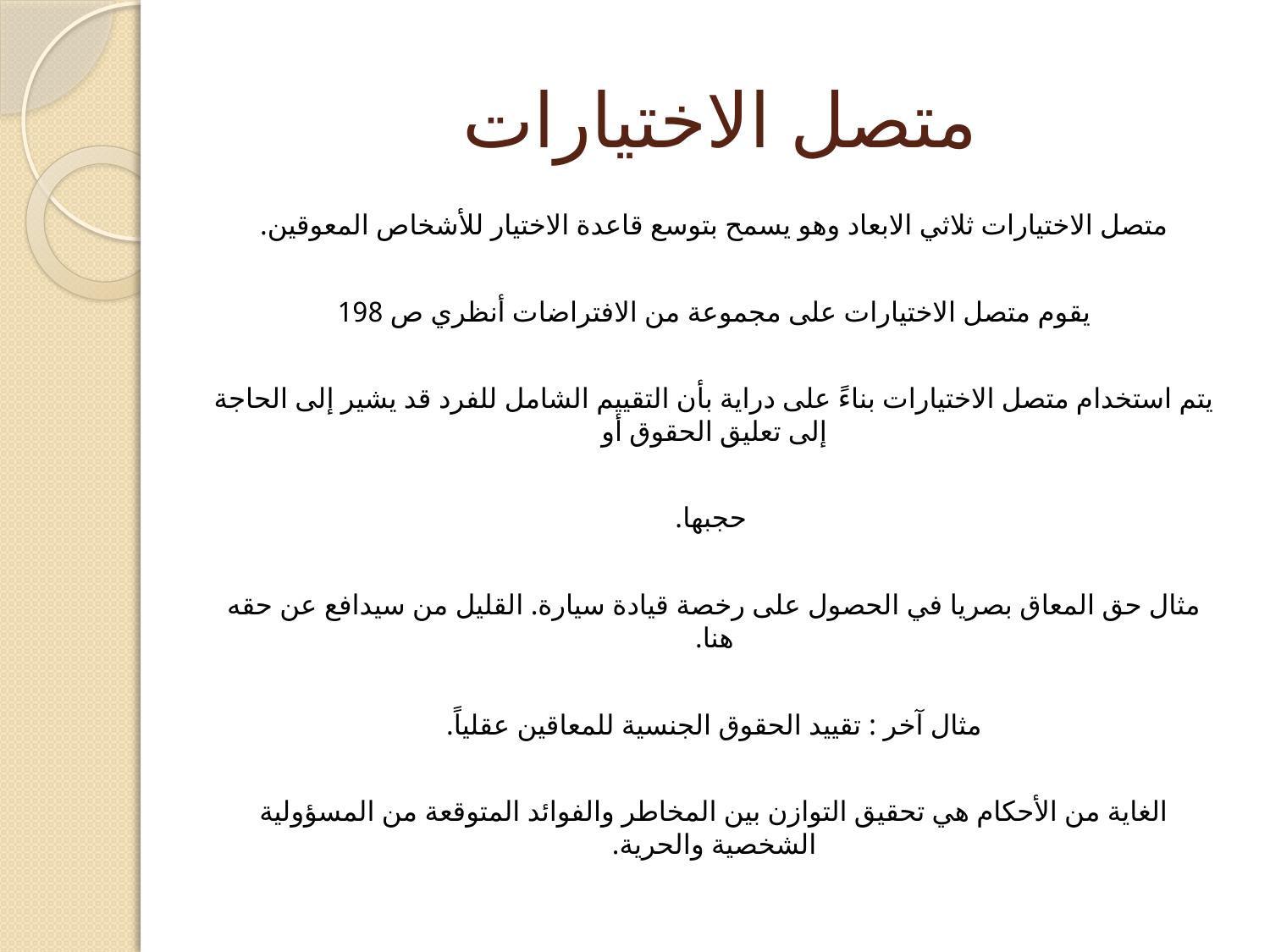

# متصل الاختيارات
متصل الاختيارات ثلاثي الابعاد وهو يسمح بتوسع قاعدة الاختيار للأشخاص المعوقين.

يقوم متصل الاختيارات على مجموعة من الافتراضات أنظري ص 198

يتم استخدام متصل الاختيارات بناءً على دراية بأن التقييم الشامل للفرد قد يشير إلى الحاجة إلى تعليق الحقوق أو

 حجبها.

مثال حق المعاق بصريا في الحصول على رخصة قيادة سيارة. القليل من سيدافع عن حقه هنا.

مثال آخر : تقييد الحقوق الجنسية للمعاقين عقلياً.

الغاية من الأحكام هي تحقيق التوازن بين المخاطر والفوائد المتوقعة من المسؤولية الشخصية والحرية.